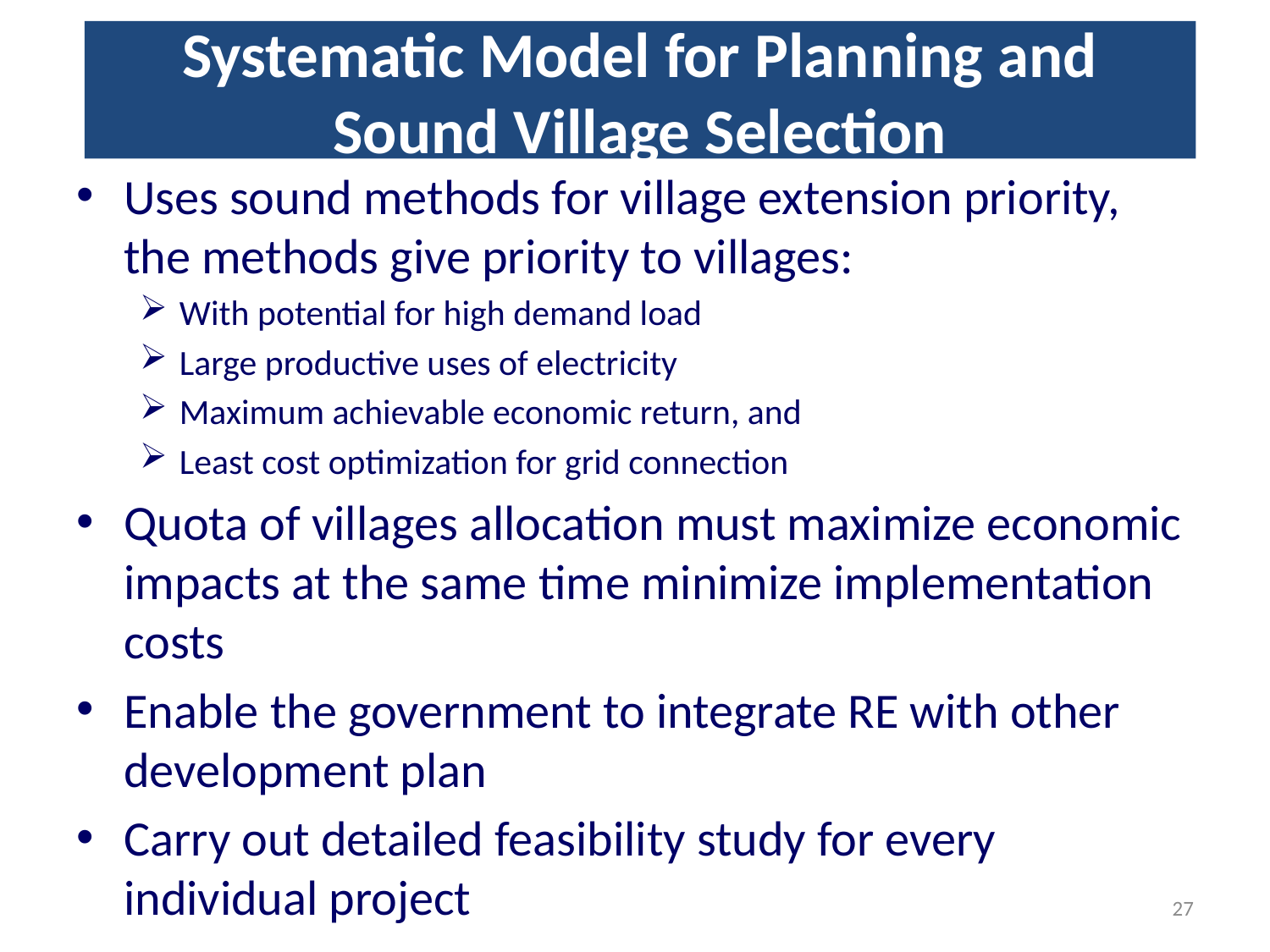

# Systematic Model for Planning and Sound Village Selection
Uses sound methods for village extension priority, the methods give priority to villages:
With potential for high demand load
Large productive uses of electricity
Maximum achievable economic return, and
Least cost optimization for grid connection
Quota of villages allocation must maximize economic impacts at the same time minimize implementation costs
Enable the government to integrate RE with other development plan
Carry out detailed feasibility study for every individual project

27